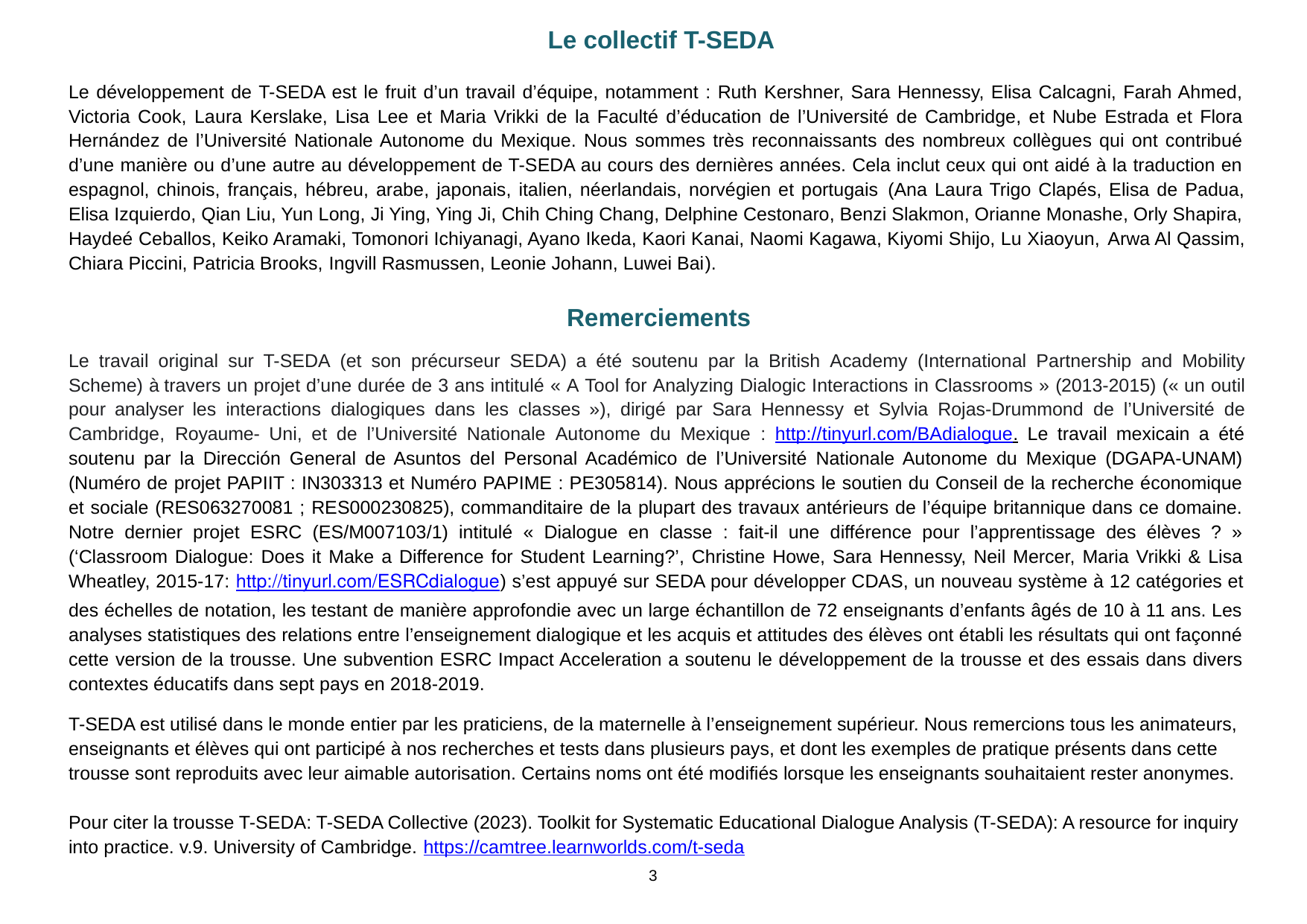

Le collectif T-SEDA

Le développement de T-SEDA est le fruit d’un travail d’équipe, notamment : Ruth Kershner, Sara Hennessy, Elisa Calcagni, Farah Ahmed, Victoria Cook, Laura Kerslake, Lisa Lee et Maria Vrikki de la Faculté d’éducation de l’Université de Cambridge, et Nube Estrada et Flora Hernández de l’Université Nationale Autonome du Mexique. Nous sommes très reconnaissants des nombreux collègues qui ont contribué d’une manière ou d’une autre au développement de T-SEDA au cours des dernières années. Cela inclut ceux qui ont aidé à la traduction en espagnol, chinois, français, hébreu, arabe, japonais, italien, néerlandais, norvégien et portugais (Ana Laura Trigo Clapés, Elisa de Padua, Elisa Izquierdo, Qian Liu, Yun Long, Ji Ying, Ying Ji, Chih Ching Chang, Delphine Cestonaro, Benzi Slakmon, Orianne Monashe, Orly Shapira, Haydeé Ceballos, Keiko Aramaki, Tomonori Ichiyanagi, Ayano Ikeda, Kaori Kanai, Naomi Kagawa, Kiyomi Shijo, Lu Xiaoyun, Arwa Al Qassim, Chiara Piccini, Patricia Brooks, Ingvill Rasmussen, Leonie Johann, Luwei Bai).

Remerciements

Le travail original sur T-SEDA (et son précurseur SEDA) a été soutenu par la British Academy (International Partnership and Mobility Scheme) à travers un projet d’une durée de 3 ans intitulé « A Tool for Analyzing Dialogic Interactions in Classrooms » (2013-2015) (« un outil pour analyser les interactions dialogiques dans les classes »), dirigé par Sara Hennessy et Sylvia Rojas-Drummond de l’Université de Cambridge, Royaume- Uni, et de l’Université Nationale Autonome du Mexique : http://tinyurl.com/BAdialogue. Le travail mexicain a été soutenu par la Dirección General de Asuntos del Personal Académico de l’Université Nationale Autonome du Mexique (DGAPA-UNAM) (Numéro de projet PAPIIT : IN303313 et Numéro PAPIME : PE305814). Nous apprécions le soutien du Conseil de la recherche économique et sociale (RES063270081 ; RES000230825), commanditaire de la plupart des travaux antérieurs de l’équipe britannique dans ce domaine. Notre dernier projet ESRC (ES/M007103/1) intitulé « Dialogue en classe : fait-il une différence pour l’apprentissage des élèves ? » (‘Classroom Dialogue: Does it Make a Difference for Student Learning?’, Christine Howe, Sara Hennessy, Neil Mercer, Maria Vrikki & Lisa Wheatley, 2015-17: http://tinyurl.com/ESRCdialogue) s’est appuyé sur SEDA pour développer CDAS, un nouveau système à 12 catégories et des échelles de notation, les testant de manière approfondie avec un large échantillon de 72 enseignants d’enfants âgés de 10 à 11 ans. Les analyses statistiques des relations entre l’enseignement dialogique et les acquis et attitudes des élèves ont établi les résultats qui ont façonné cette version de la trousse. Une subvention ESRC Impact Acceleration a soutenu le développement de la trousse et des essais dans divers contextes éducatifs dans sept pays en 2018-2019.

T-SEDA est utilisé dans le monde entier par les praticiens, de la maternelle à l’enseignement supérieur. Nous remercions tous les animateurs, enseignants et élèves qui ont participé à nos recherches et tests dans plusieurs pays, et dont les exemples de pratique présents dans cette trousse sont reproduits avec leur aimable autorisation. Certains noms ont été modifiés lorsque les enseignants souhaitaient rester anonymes.

Pour citer la trousse T-SEDA: T-SEDA Collective (2023). Toolkit for Systematic Educational Dialogue Analysis (T-SEDA): A resource for inquiry into practice. v.9. University of Cambridge. https://camtree.learnworlds.com/t-seda
3